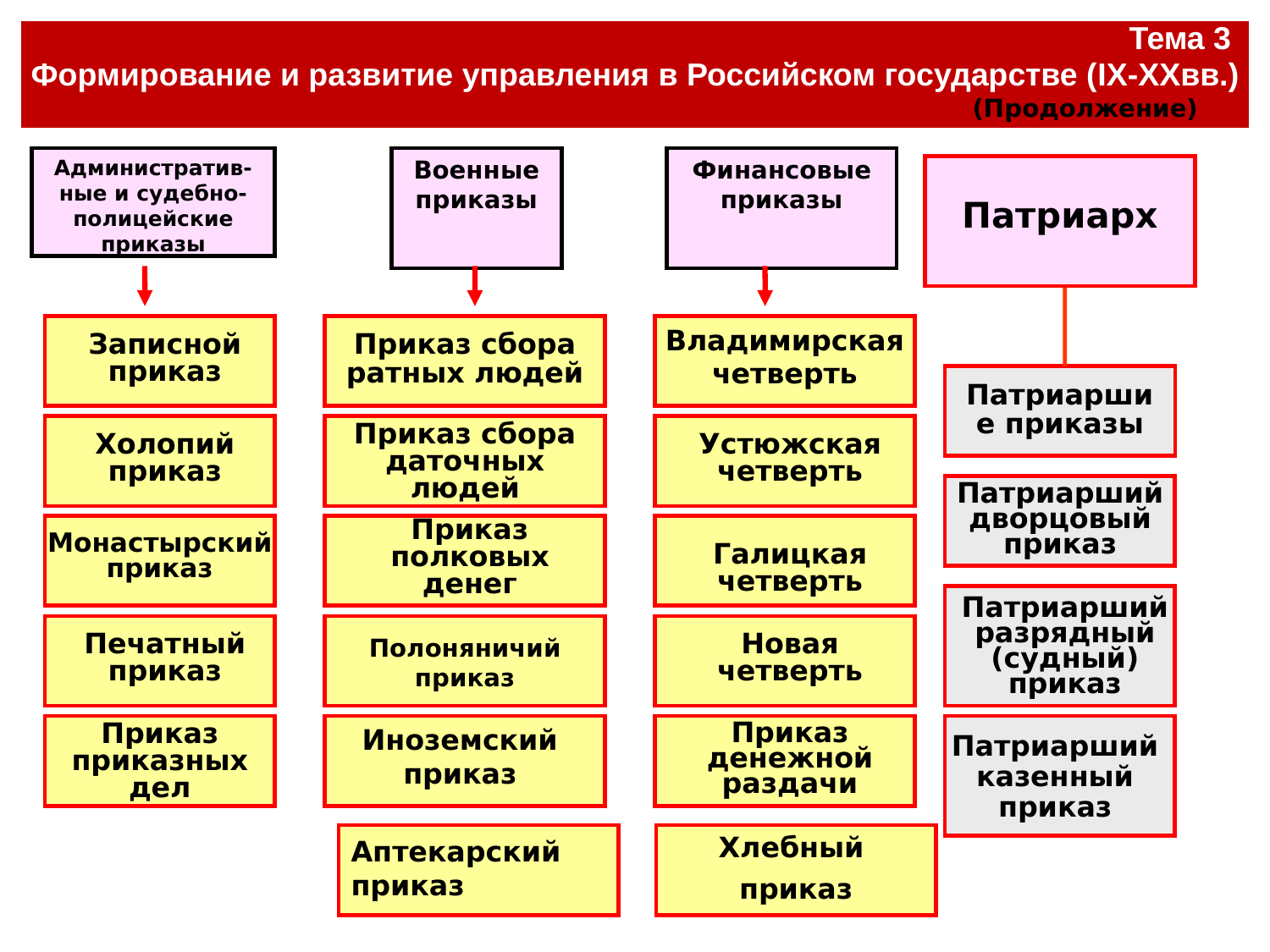

| Тема 3 Формирование и развитие управления в Российском государстве (IX-XXвв.) |
| --- |
#
(Продолжение)
Административ-ные и судебно-полицейские приказы
Военные приказы
Финансовые приказы

Патриарх

Владимирская четверть

Приказ сбора ратных людей
Записной приказ

Патриаршие приказы

Приказ сбора даточных людей

Холопий приказ
Устюжская четверть

Патриарший дворцовый приказ
Приказ полковых денег

Монастырский приказ
Галицкая четверть

Патриарший разрядный (судный) приказ

Печатный приказ
Полоняничий приказ
Новая четверть

Приказ приказных дел

Иноземский приказ

Приказ денежной раздачи

Патриарший казенный приказ

Аптекарский
приказ

Хлебный
приказ